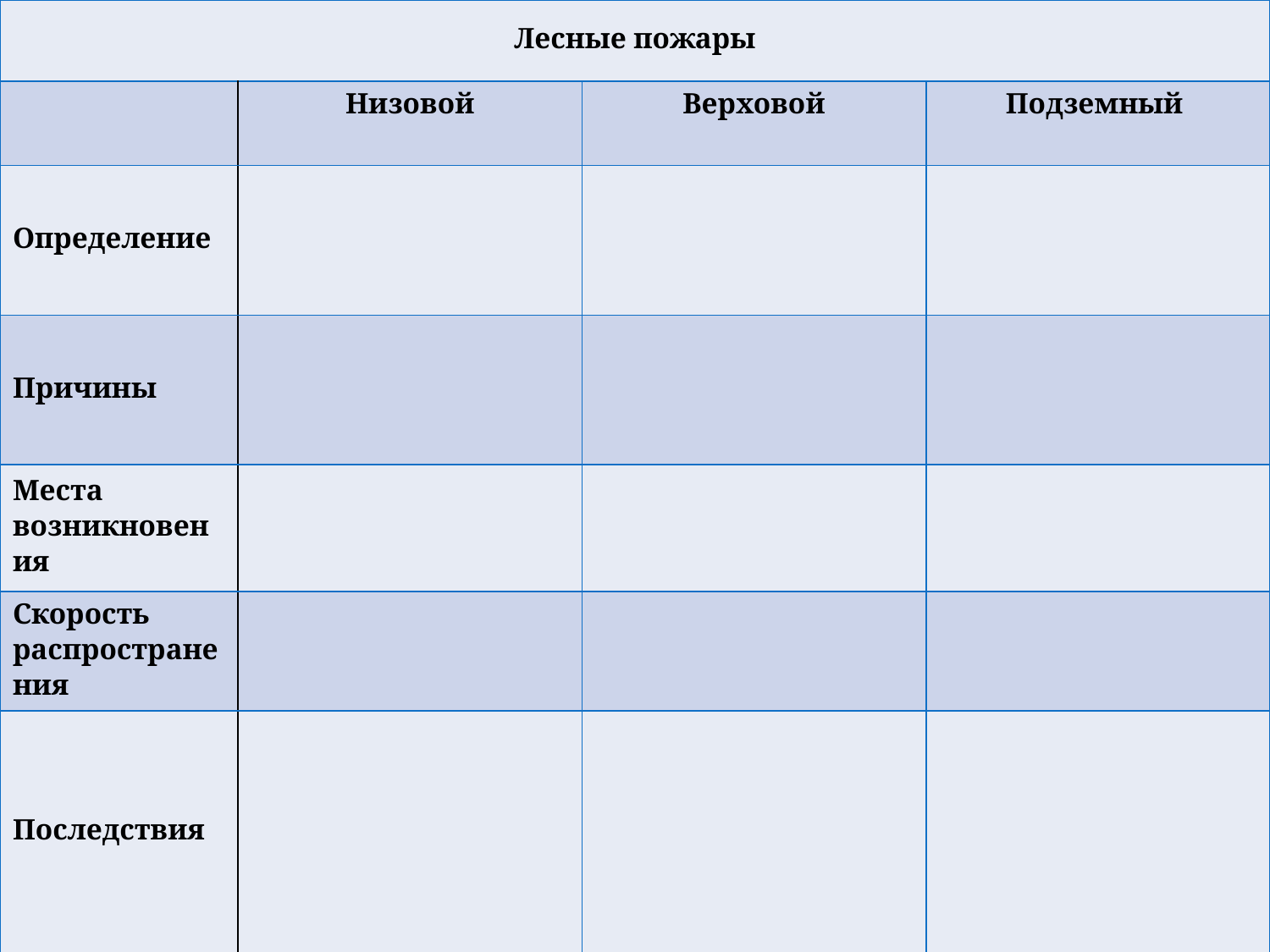

| Лесные пожары |  |  |  |
| --- | --- | --- | --- |
|  | Низовой | Верховой | Подземный |
| Определение |  |  |  |
| Причины |  |  |  |
| Места возникновения |  |  |  |
| Скорость распространения |  |  |  |
| Последствия |  |  |  |